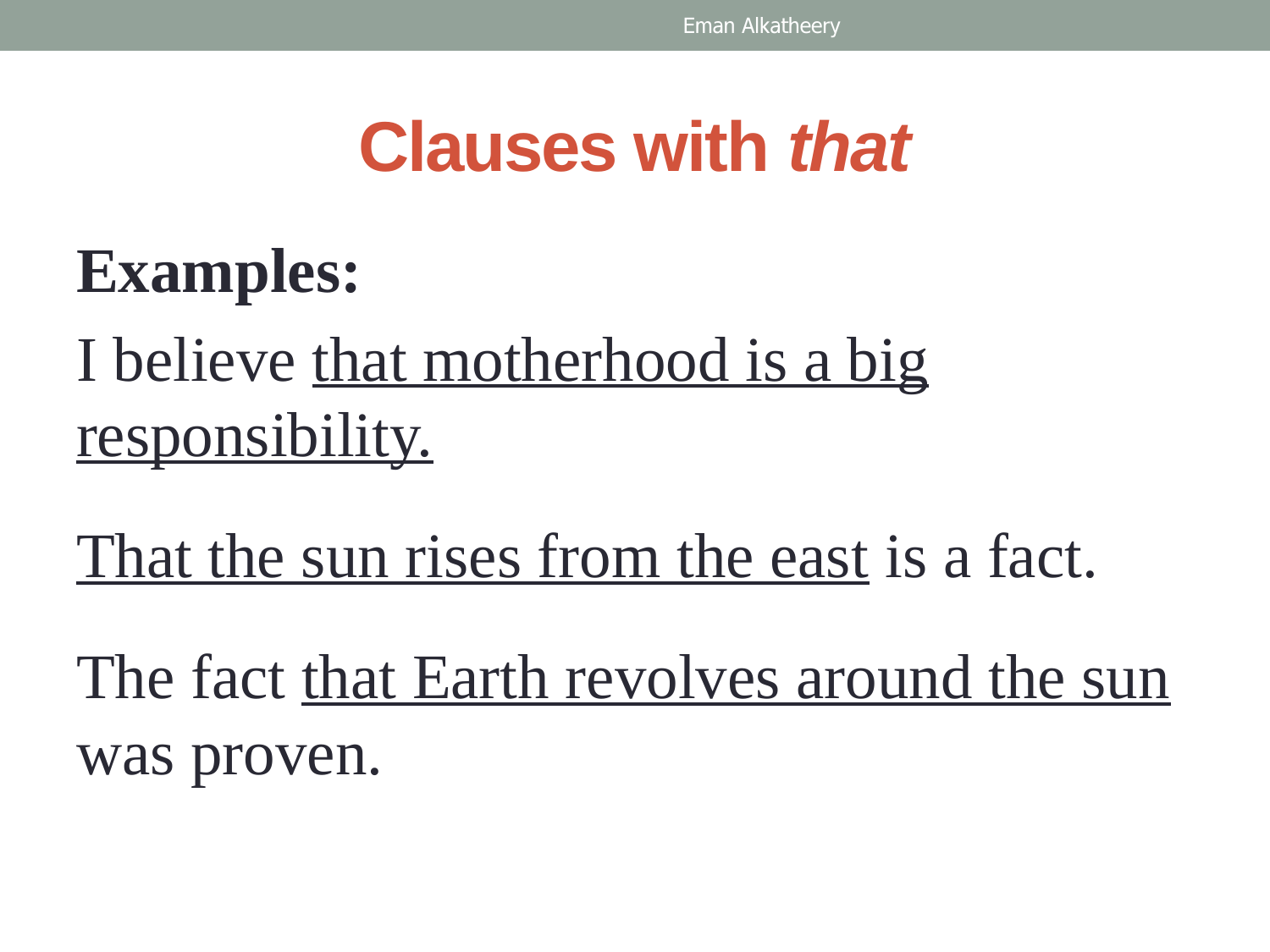

Eman Alkatheery
# Clauses with that
Examples:
I believe that motherhood is a big responsibility.

That the sun rises from the east is a fact.

The fact that Earth revolves around the sun was proven.